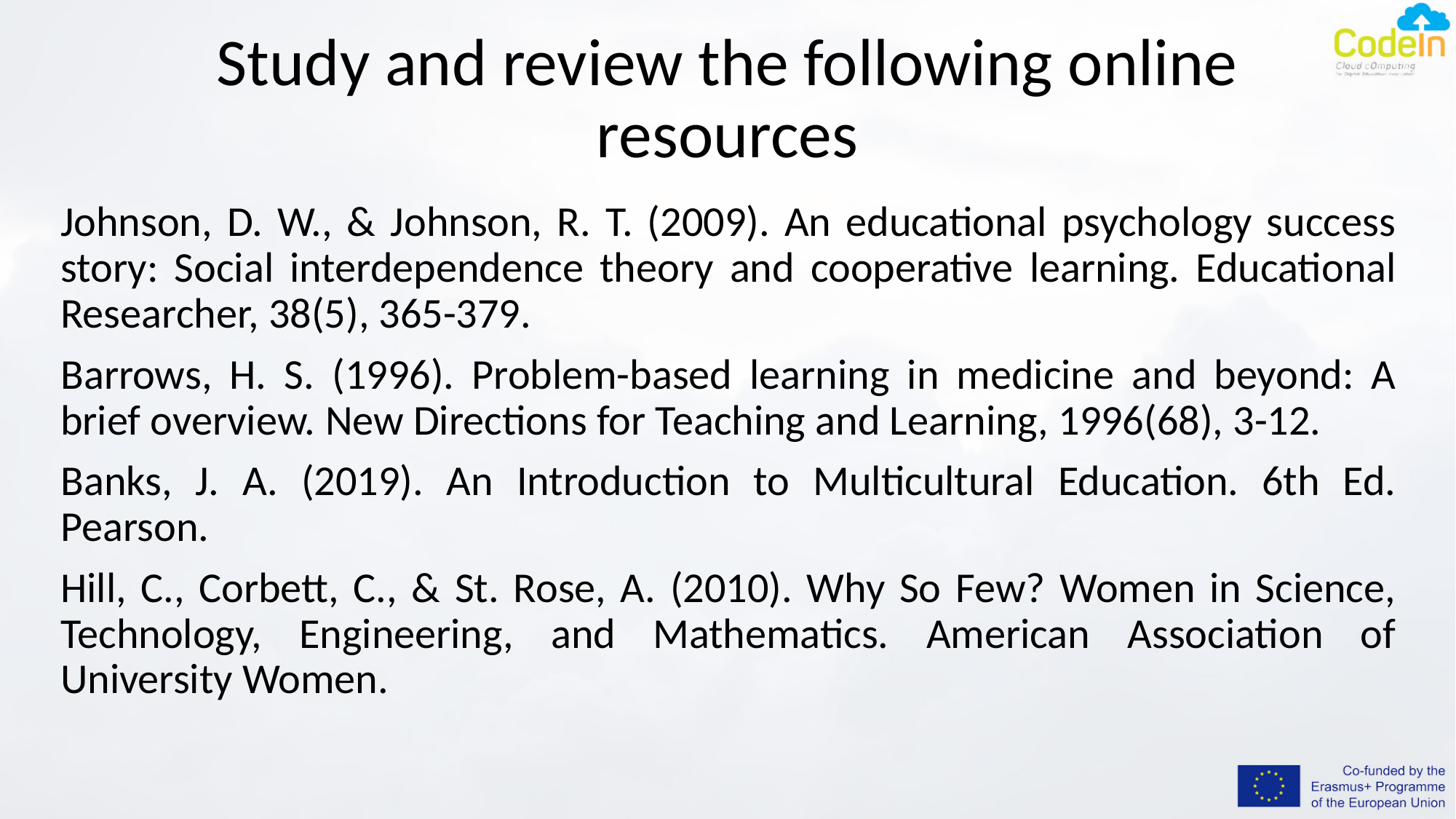

# Study and review the following online resources
Johnson, D. W., & Johnson, R. T. (2009). An educational psychology success story: Social interdependence theory and cooperative learning. Educational Researcher, 38(5), 365-379.
Barrows, H. S. (1996). Problem-based learning in medicine and beyond: A brief overview. New Directions for Teaching and Learning, 1996(68), 3-12.
Banks, J. A. (2019). An Introduction to Multicultural Education. 6th Ed. Pearson.
Hill, C., Corbett, C., & St. Rose, A. (2010). Why So Few? Women in Science, Technology, Engineering, and Mathematics. American Association of University Women.